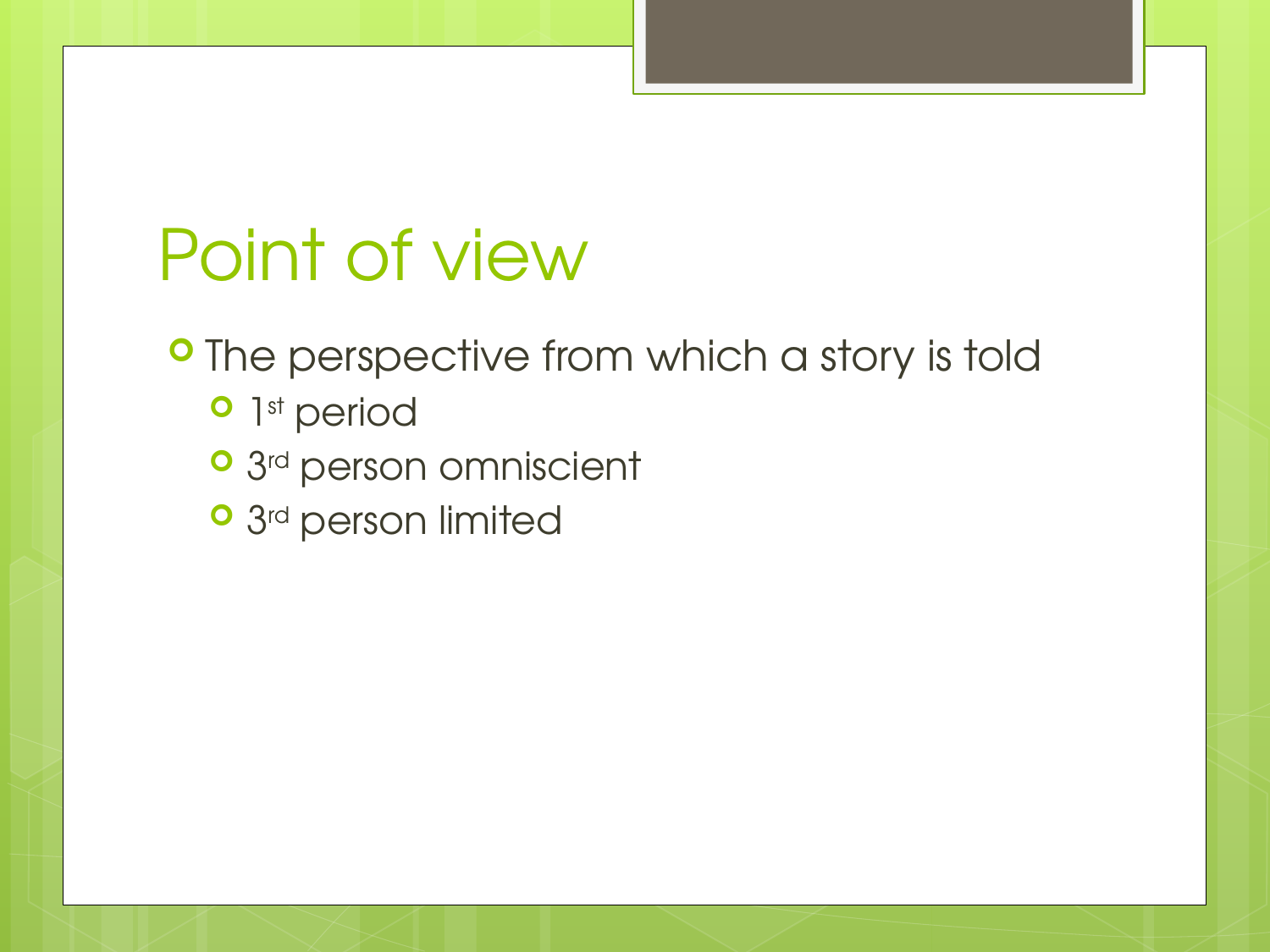

# Point of view
The perspective from which a story is told
1st period
3rd person omniscient
3rd person limited